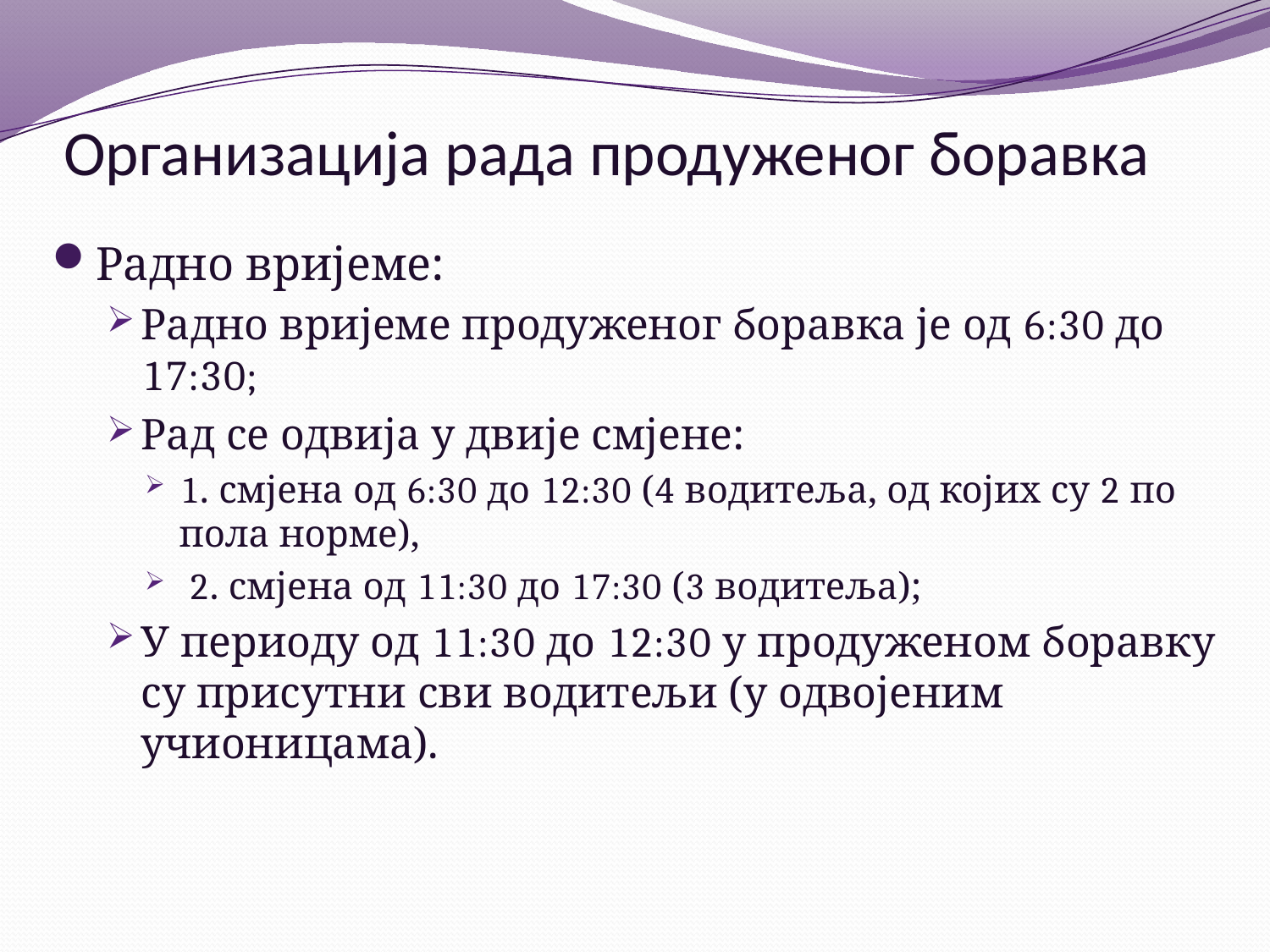

# Организација рада продуженог боравка
Радно вријеме:
Радно вријеме продуженог боравка је од 6:30 до 17:30;
Рад се одвија у двије смјене:
1. смјена од 6:30 до 12:30 (4 водитеља, од којих су 2 по пола норме),
 2. смјена од 11:30 до 17:30 (3 водитеља);
У периоду од 11:30 до 12:30 у продуженом боравку су присутни сви водитељи (у одвојеним учионицама).